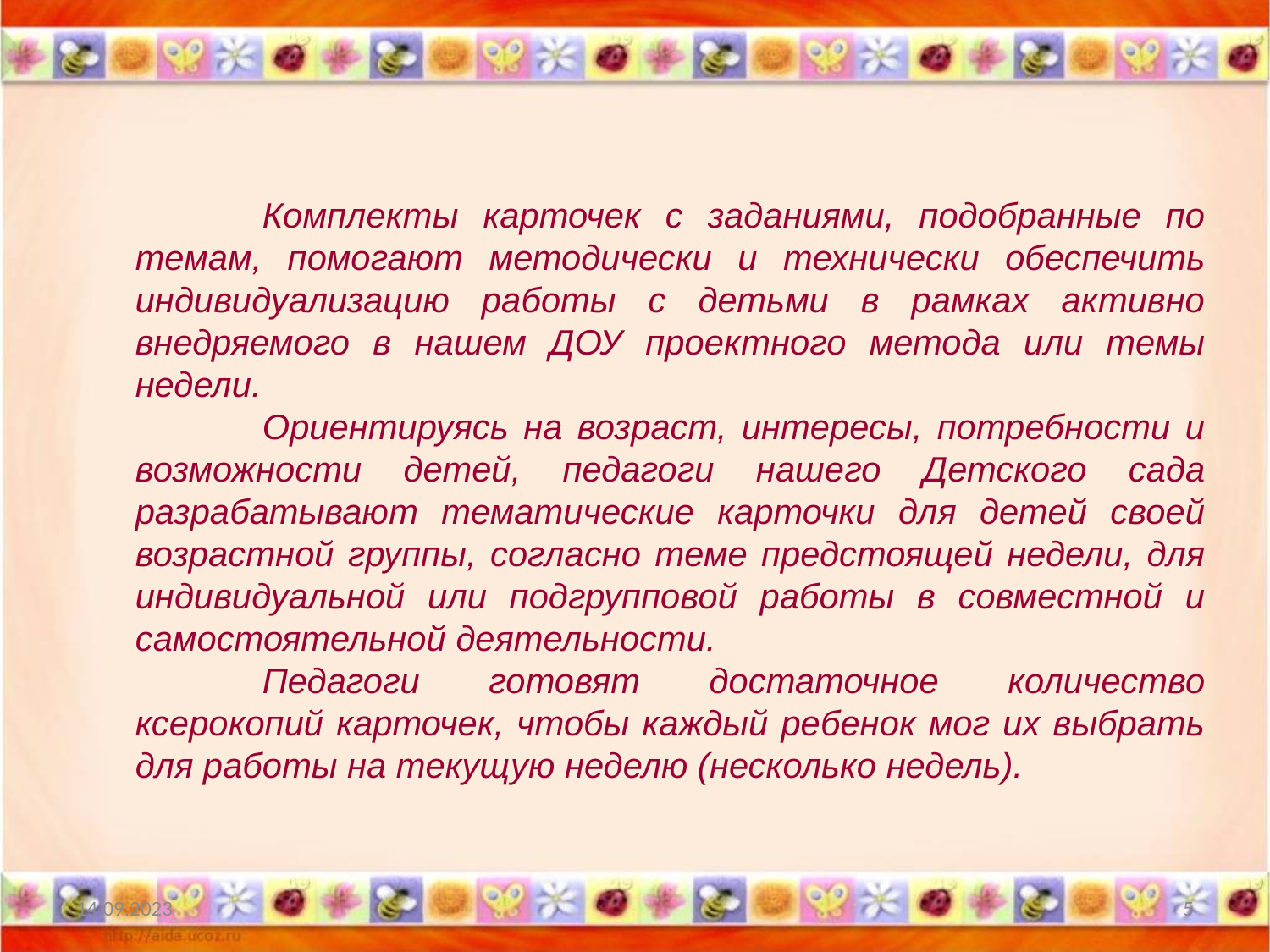

Комплекты карточек с заданиями, подобранные по темам, помогают методически и технически обеспечить индивидуализацию работы с детьми в рамках активно внедряемого в нашем ДОУ проектного метода или темы недели.
	Ориентируясь на возраст, интересы, потребности и возможности детей, педагоги нашего Детского сада разрабатывают тематические карточки для детей своей возрастной группы, согласно теме предстоящей недели, для индивидуальной или подгрупповой работы в совместной и самостоятельной деятельности.
	Педагоги готовят достаточное количество ксерокопий карточек, чтобы каждый ребенок мог их выбрать для работы на текущую неделю (несколько недель).

14.09.2023
5